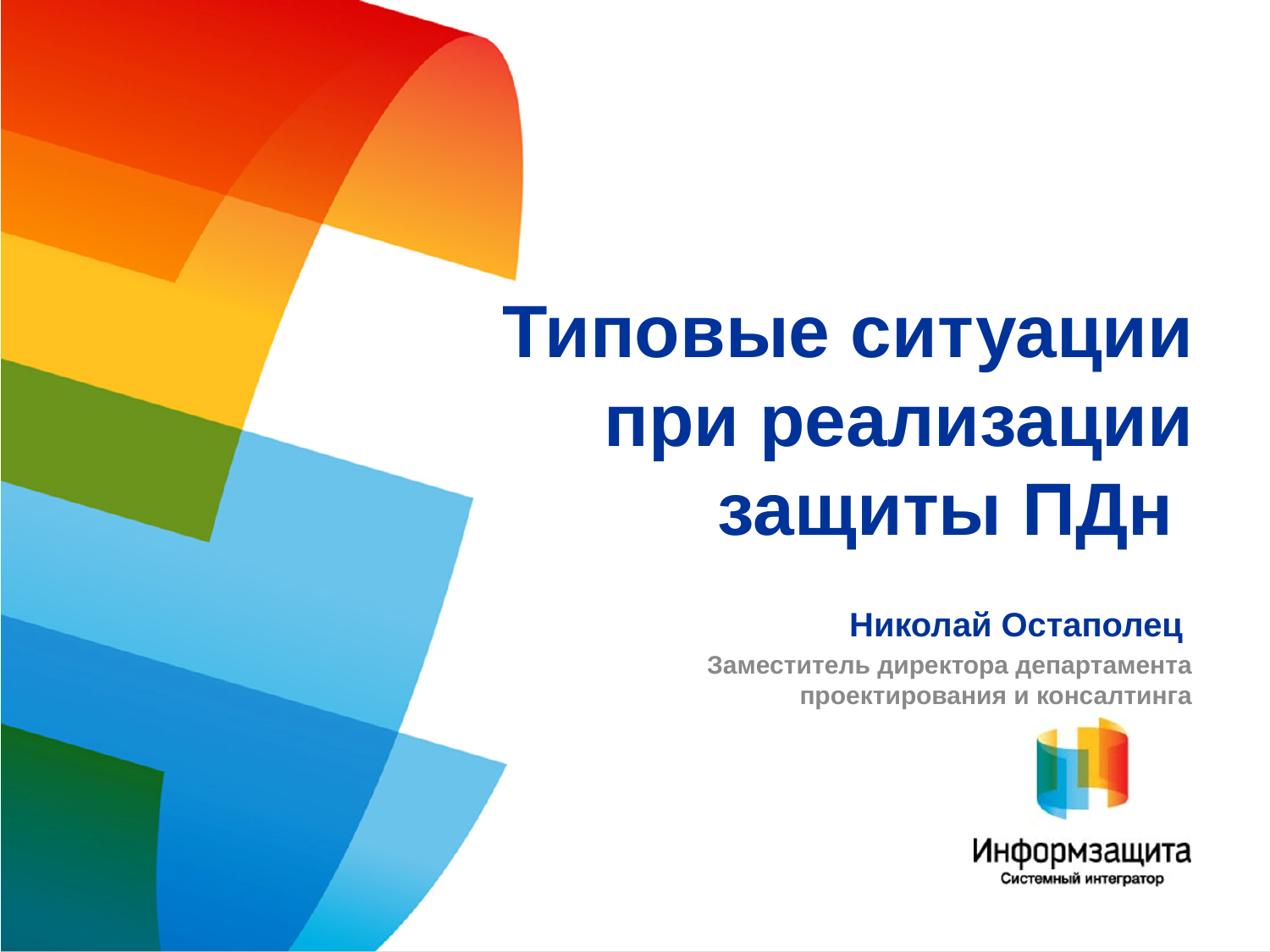

# Типовые ситуации при реализации защиты ПДн
Николай Остаполец
Заместитель директора департамента проектирования и консалтинга